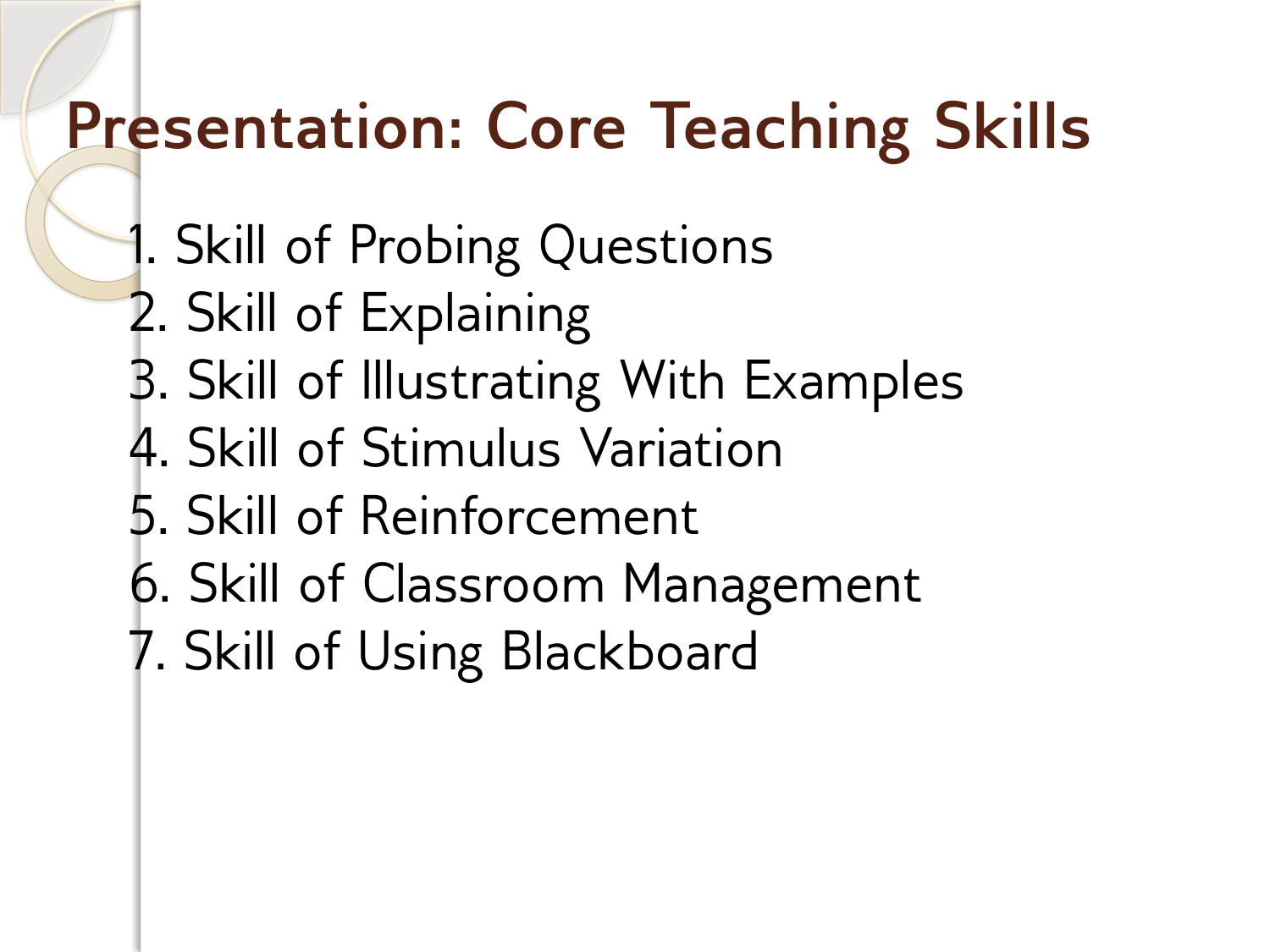

# Presentation: Core Teaching Skills
1. Skill of Probing Questions
2. Skill of Explaining
3. Skill of Illustrating With Examples
4. Skill of Stimulus Variation
5. Skill of Reinforcement
6. Skill of Classroom Management
7. Skill of Using Blackboard